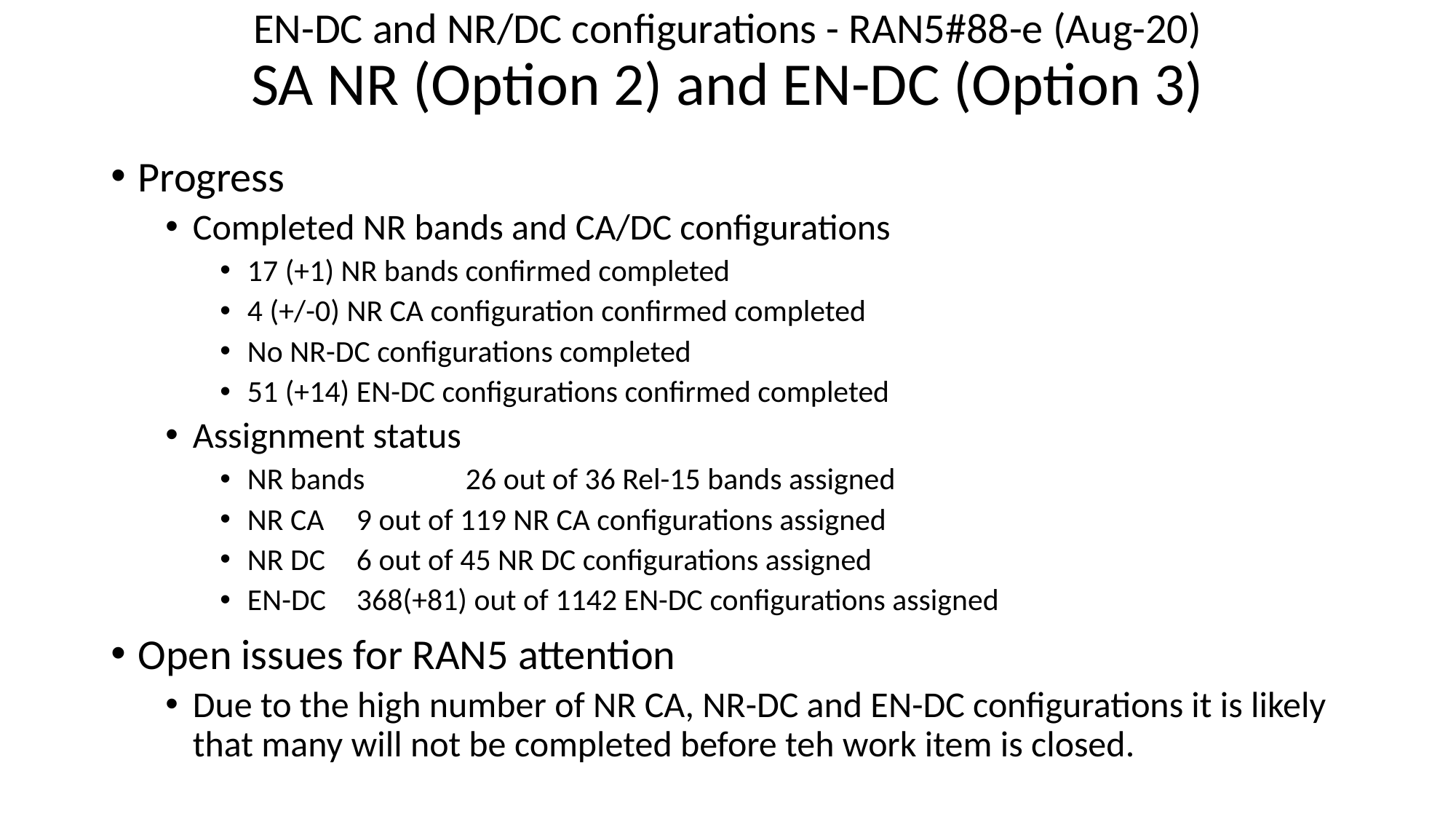

# EN-DC and NR/DC configurations - RAN5#88-e (Aug-20) SA NR (Option 2) and EN-DC (Option 3)
Progress
Completed NR bands and CA/DC configurations
17 (+1) NR bands confirmed completed
4 (+/-0) NR CA configuration confirmed completed
No NR-DC configurations completed
51 (+14) EN-DC configurations confirmed completed
Assignment status
NR bands 	26 out of 36 Rel-15 bands assigned
NR CA 	9 out of 119 NR CA configurations assigned
NR DC 	6 out of 45 NR DC configurations assigned
EN-DC 	368(+81) out of 1142 EN-DC configurations assigned
Open issues for RAN5 attention
Due to the high number of NR CA, NR-DC and EN-DC configurations it is likely that many will not be completed before teh work item is closed.